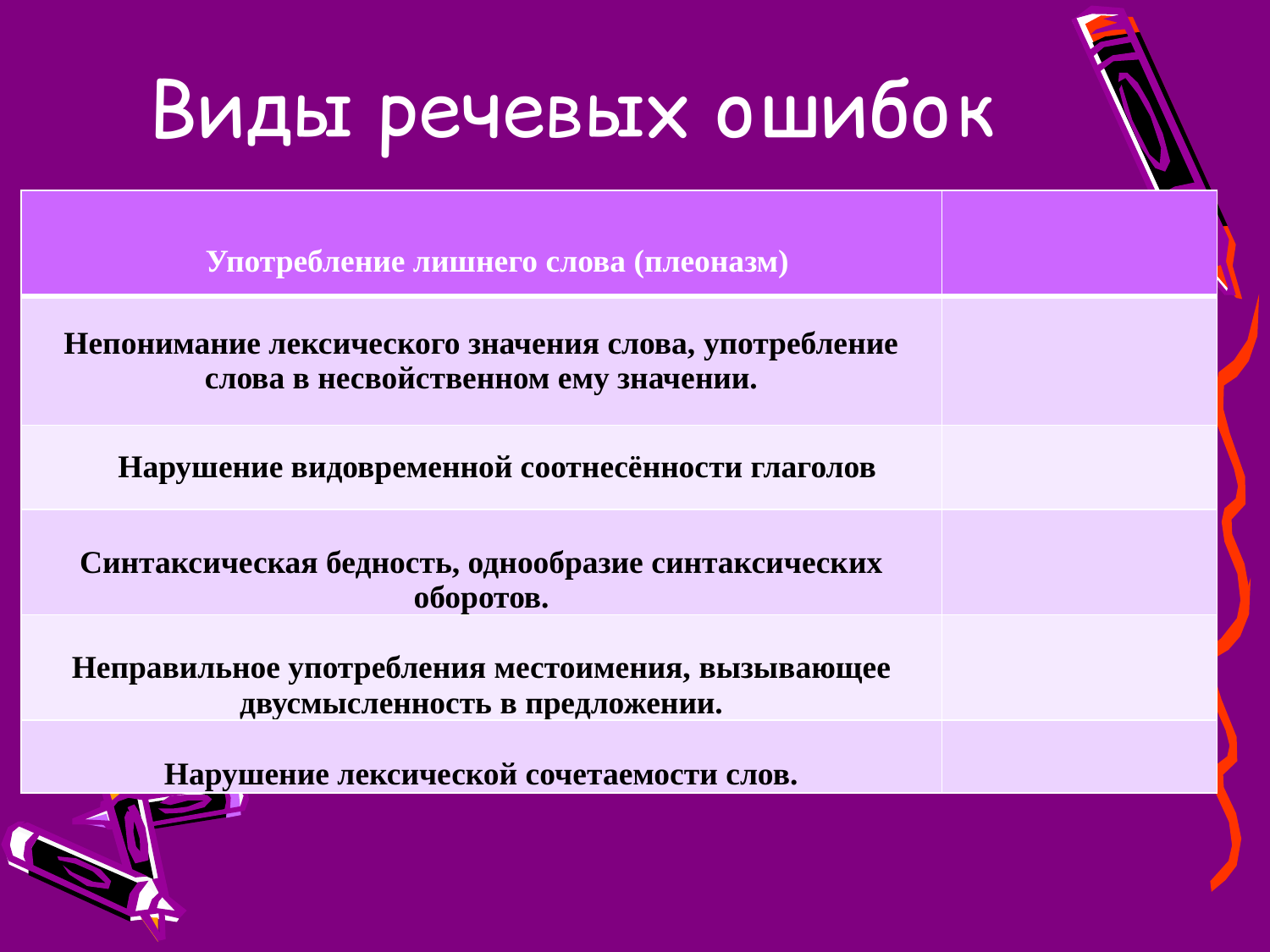

# Виды речевых ошибок
| Употребление лишнего слова (плеоназм) |  |
| --- | --- |
| Непонимание лексического значения слова, употребление слова в несвойственном ему значении. |  |
| Нарушение видовременной соотнесённости глаголов |  |
| Синтаксическая бедность, однообразие синтаксических оборотов. |  |
| Неправильное употребления местоимения, вызывающее двусмысленность в предложении. |  |
| Нарушение лексической сочетаемости слов. |  |